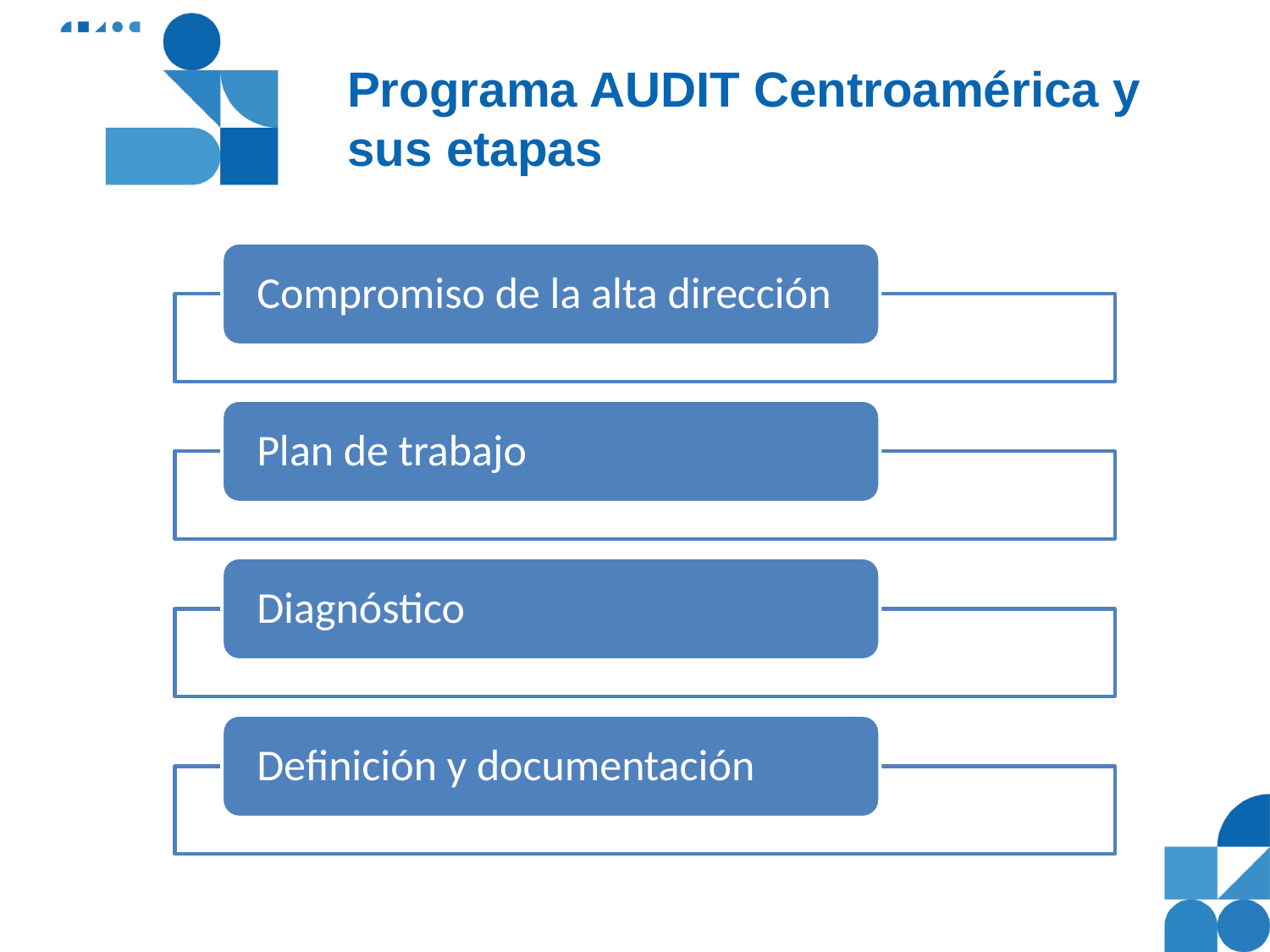

# Programa AUDIT Centroamérica y sus etapas
Compromiso de la alta dirección
Plan de trabajo
Diagnóstico
Definición y documentación